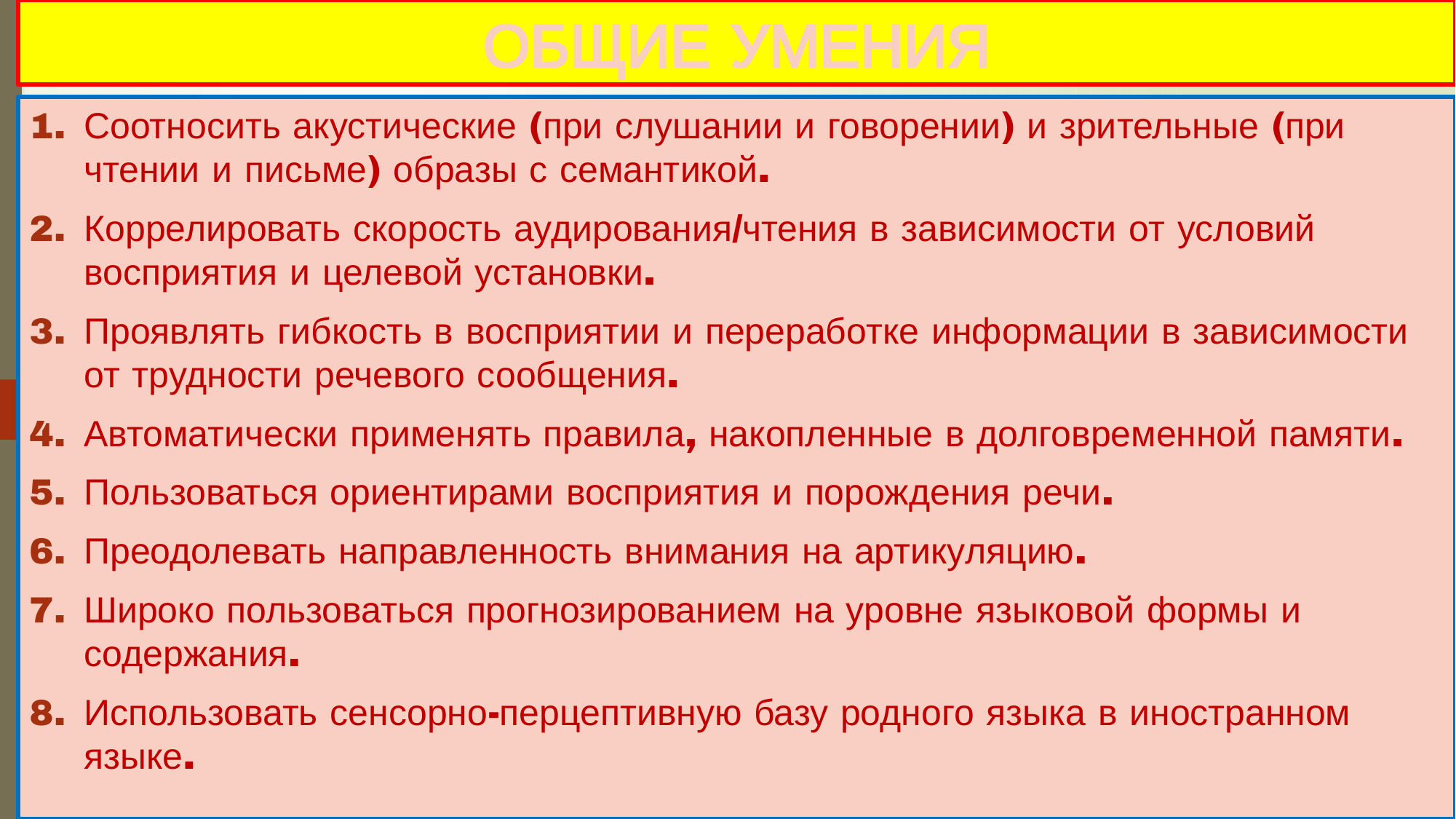

# ОБЩИЕ УМЕНИЯ
Соотносить акустические (при слушании и говорении) и зрительные (при чтении и письме) образы с семантикой.
Коррелировать скорость аудирования/чтения в зависимости от условий восприятия и целевой установки.
Проявлять гибкость в восприятии и переработке информации в зависимости от трудности речевого сообщения.
Автоматически применять правила, накопленные в долговременной памяти.
Пользоваться ориентирами восприятия и порождения речи.
Преодолевать направленность внимания на артикуляцию.
Широко пользоваться прогнозированием на уровне языковой формы и содержания.
Использовать сенсорно-перцептивную базу родного языка в иностранном языке.